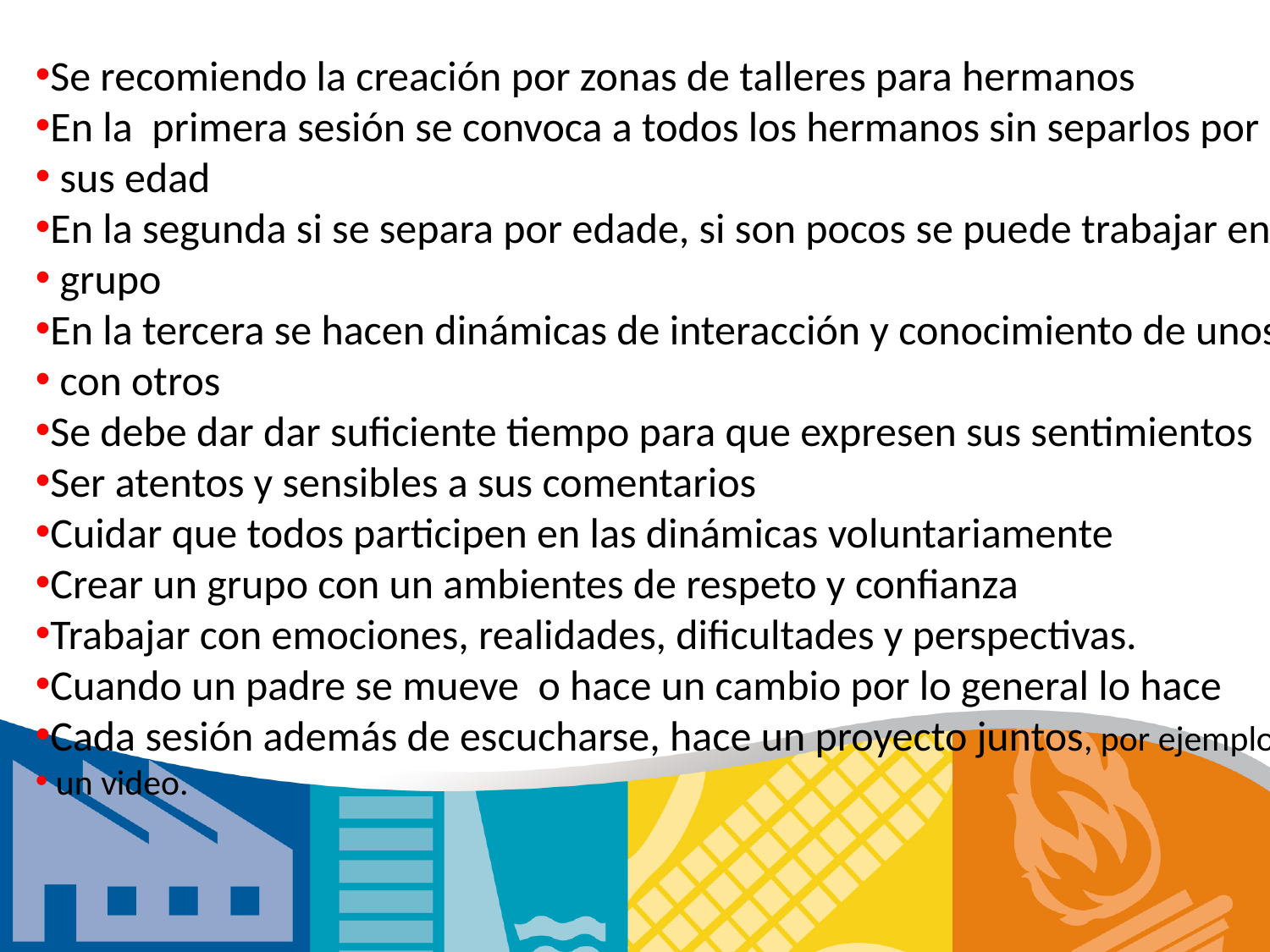

Se recomiendo la creación por zonas de talleres para hermanos
En la  primera sesión se convoca a todos los hermanos sin separlos por
 sus edad
En la segunda si se separa por edade, si son pocos se puede trabajar en
 grupo
En la tercera se hacen dinámicas de interacción y conocimiento de unos
 con otros
Se debe dar dar suficiente tiempo para que expresen sus sentimientos
Ser atentos y sensibles a sus comentarios
Cuidar que todos participen en las dinámicas voluntariamente
Crear un grupo con un ambientes de respeto y confianza
Trabajar con emociones, realidades, dificultades y perspectivas.
Cuando un padre se mueve  o hace un cambio por lo general lo hace
Cada sesión además de escucharse, hace un proyecto juntos, por ejemplo
 un video.